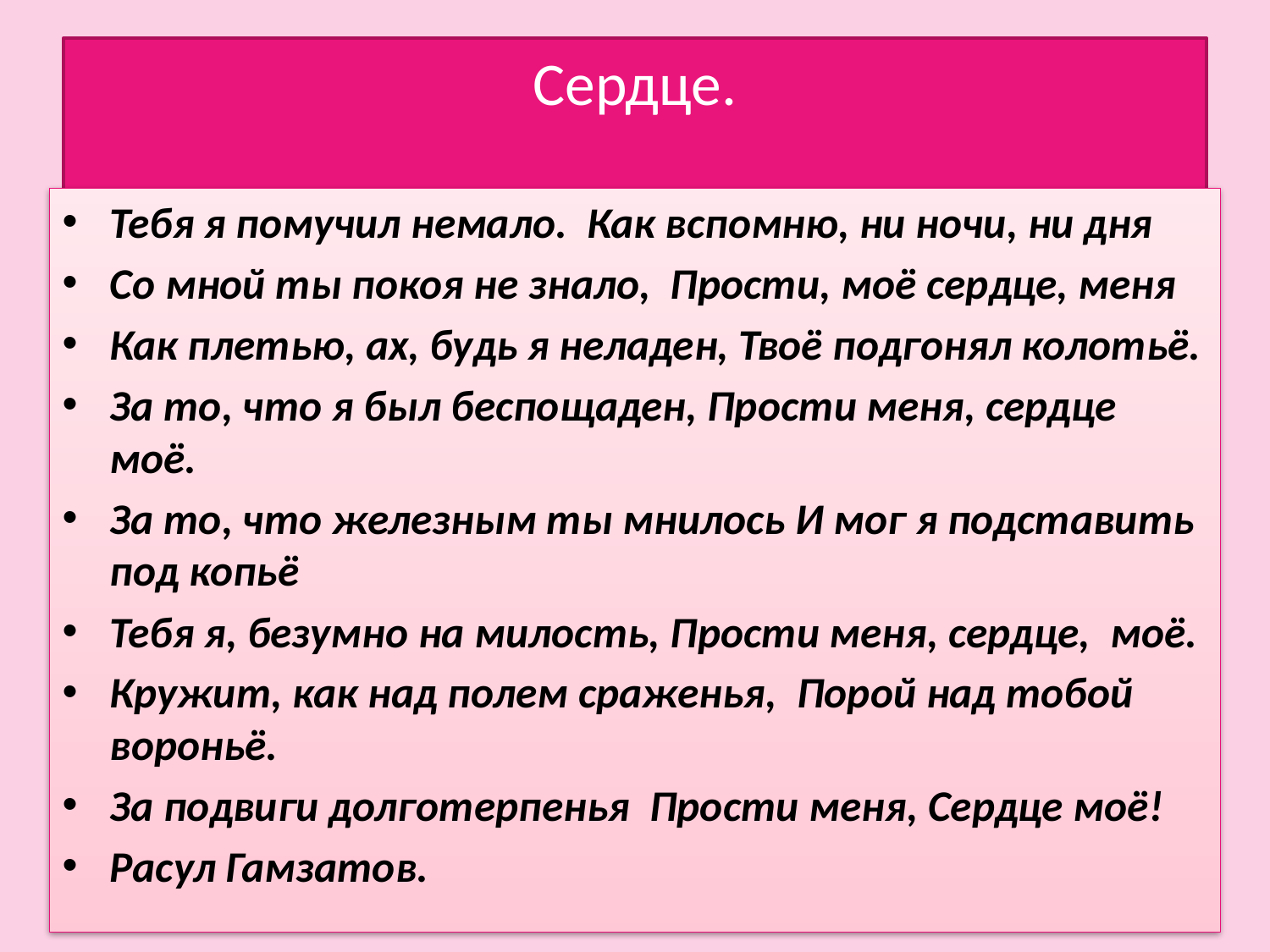

# Сердце.
Тебя я помучил немало.  Как вспомню, ни ночи, ни дня
Со мной ты покоя не знало,  Прости, моё сердце, меня
Как плетью, ах, будь я неладен, Твоё подгонял колотьё.
За то, что я был беспощаден, Прости меня, сердце моё.
За то, что железным ты мнилось И мог я подставить под копьё
Тебя я, безумно на милость, Прости меня, сердце,  моё.
Кружит, как над полем сраженья,  Порой над тобой вороньё.
За подвиги долготерпенья  Прости меня, Сердце моё!
Расул Гамзатов.